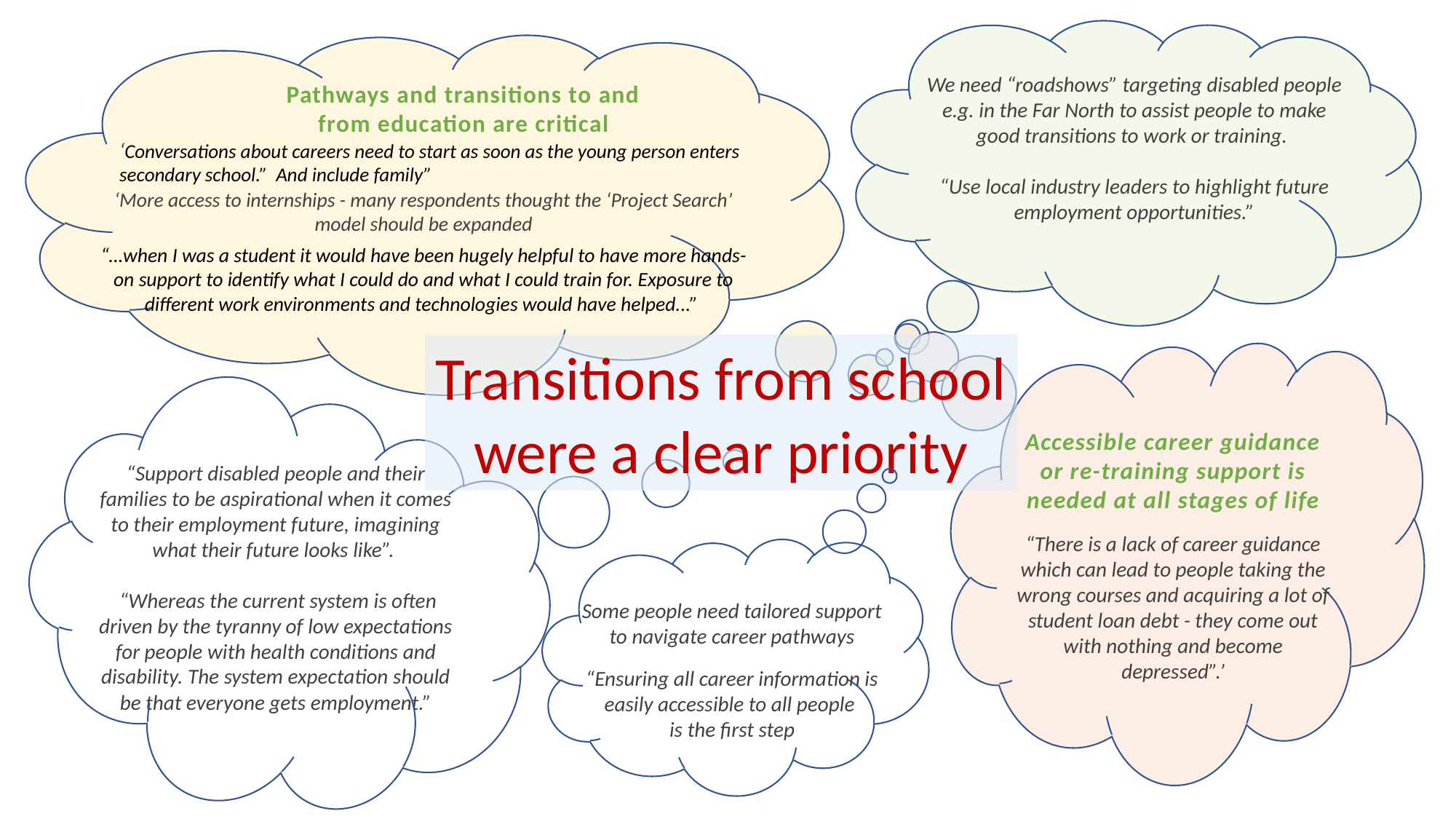

We need “roadshows” targeting disabled people e.g. in the Far North to assist people to make good transitions to work or training.

“Use local industry leaders to highlight future employment opportunities.”
Pathways and transitions to and
from education are critical
‘Conversations about careers need to start as soon as the young person enters secondary school.”  And include family”
‘More access to internships - many respondents thought the ‘Project Search’ model should be expanded
“…when I was a student it would have been hugely helpful to have more hands-on support to identify what I could do and what I could train for. Exposure to different work environments and technologies would have helped...”

Transitions from school were a clear priority

Accessible career guidance or re-training support is needed at all stages of life
“There is a lack of career guidance which can lead to people taking the wrong courses and acquiring a lot of student loan debt - they come out with nothing and become depressed”.’
“Support disabled people and their families to be aspirational when it comes to their employment future, imagining what their future looks like”.

 “Whereas the current system is often driven by the tyranny of low expectations for people with health conditions and disability. The system expectation should be that everyone gets employment.”

Some people need tailored support to navigate career pathways
“Ensuring all career information is easily accessible to all people
is the first step